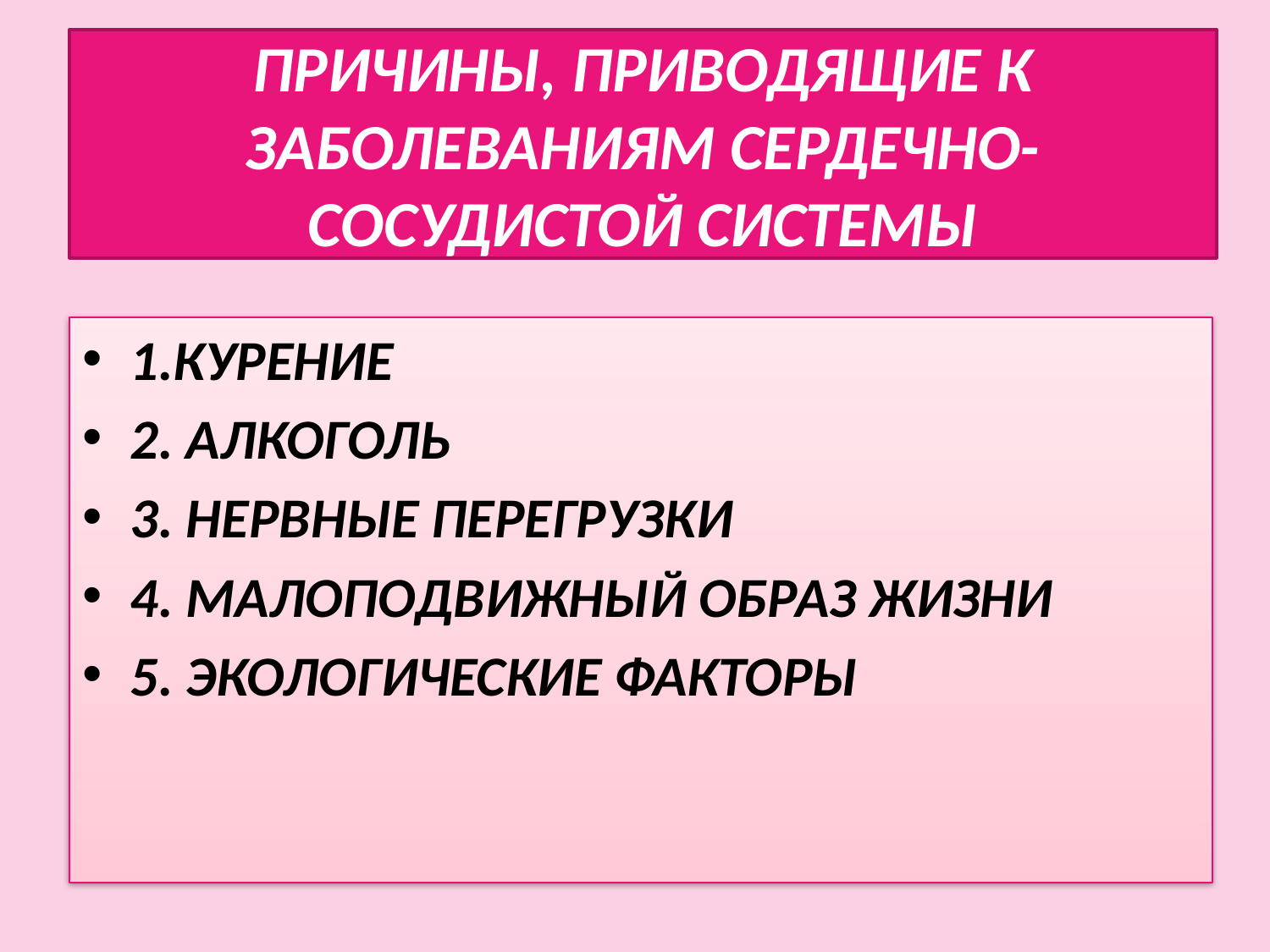

# ПРИЧИНЫ, ПРИВОДЯЩИЕ К ЗАБОЛЕВАНИЯМ СЕРДЕЧНО-СОСУДИСТОЙ СИСТЕМЫ
1.КУРЕНИЕ
2. АЛКОГОЛЬ
3. НЕРВНЫЕ ПЕРЕГРУЗКИ
4. МАЛОПОДВИЖНЫЙ ОБРАЗ ЖИЗНИ
5. ЭКОЛОГИЧЕСКИЕ ФАКТОРЫ